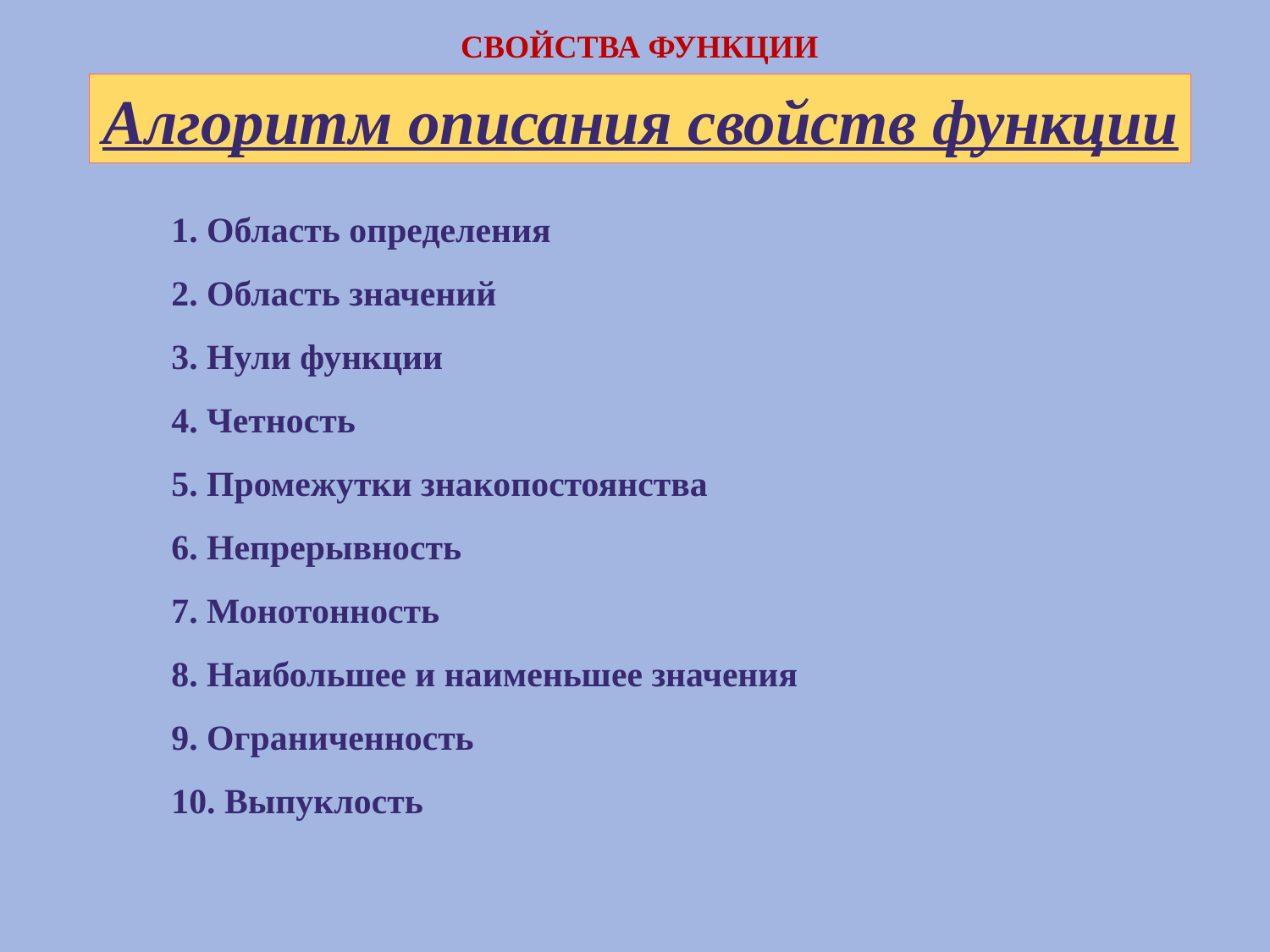

Свойства функции
Алгоритм описания свойств функции
1. Область определения
2. Область значений
3. Нули функции
4. Четность
5. Промежутки знакопостоянства
6. Непрерывность
7. Монотонность
8. Наибольшее и наименьшее значения
9. Ограниченность
10. Выпуклость